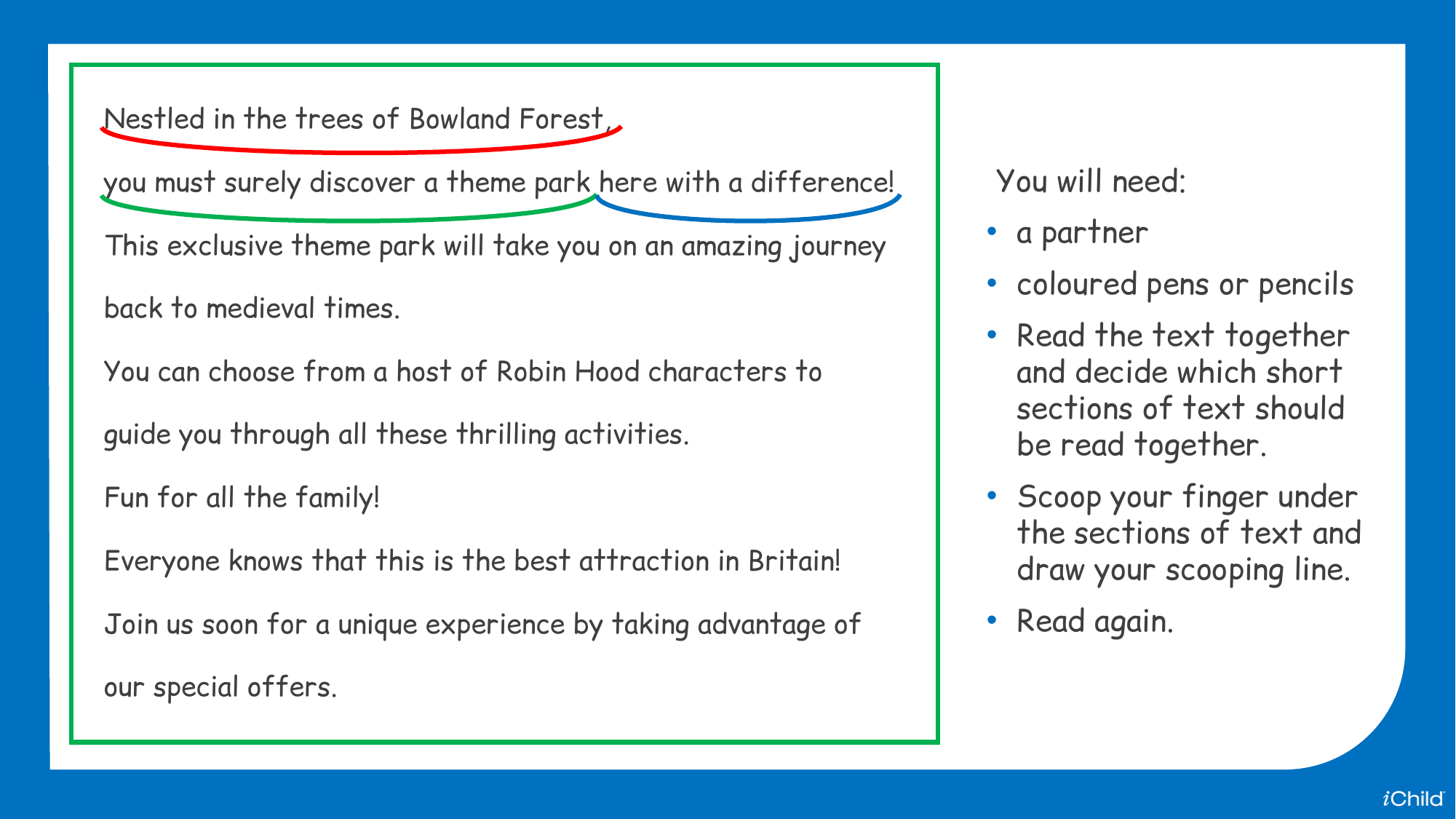

Nestled in the trees of Bowland Forest,
you must surely discover a theme park here with a difference!
This exclusive theme park will take you on an amazing journey
back to medieval times.
You can choose from a host of Robin Hood characters to
guide you through all these thrilling activities.
Fun for all the family!
Everyone knows that this is the best attraction in Britain!
Join us soon for a unique experience by taking advantage of
our special offers.

You will need:
a partner
coloured pens or pencils
Read the text together and decide which short sections of text should be read together.
Scoop your finger under the sections of text and draw your scooping line.
Read again.